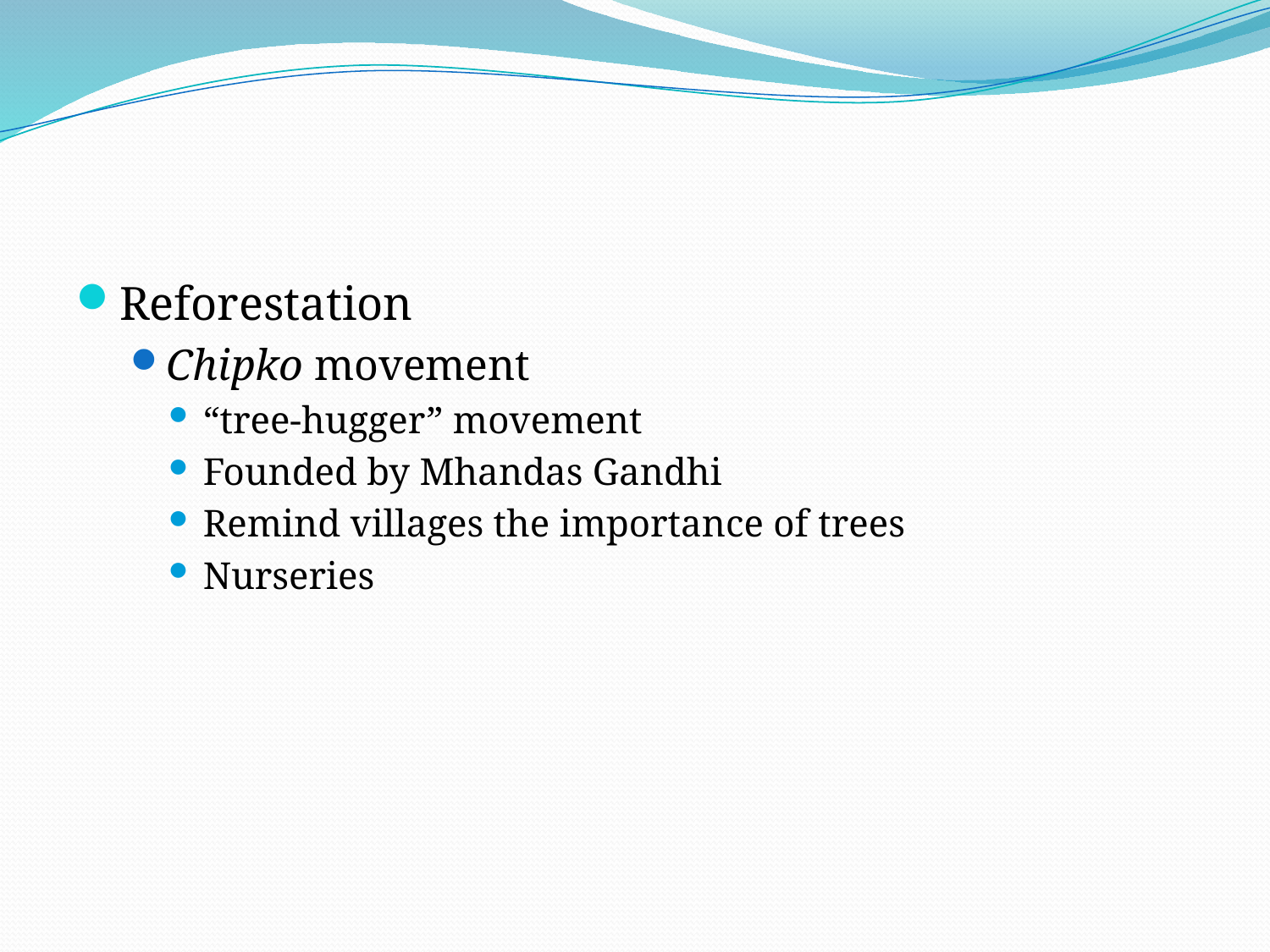

#
Reforestation
Chipko movement
“tree-hugger” movement
Founded by Mhandas Gandhi
Remind villages the importance of trees
Nurseries